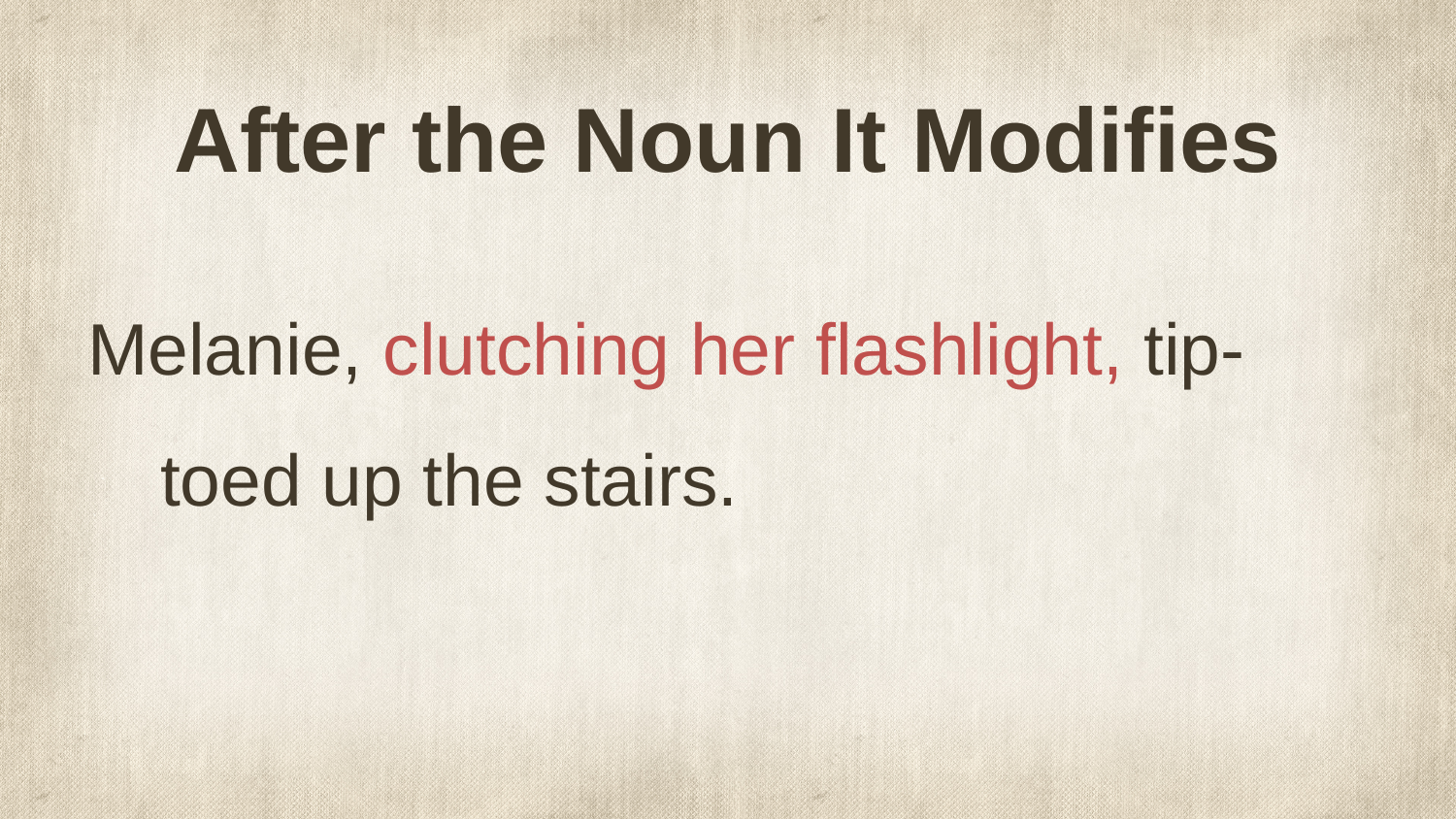

# After the Noun It Modifies
Melanie, clutching her flashlight, tip-toed up the stairs.